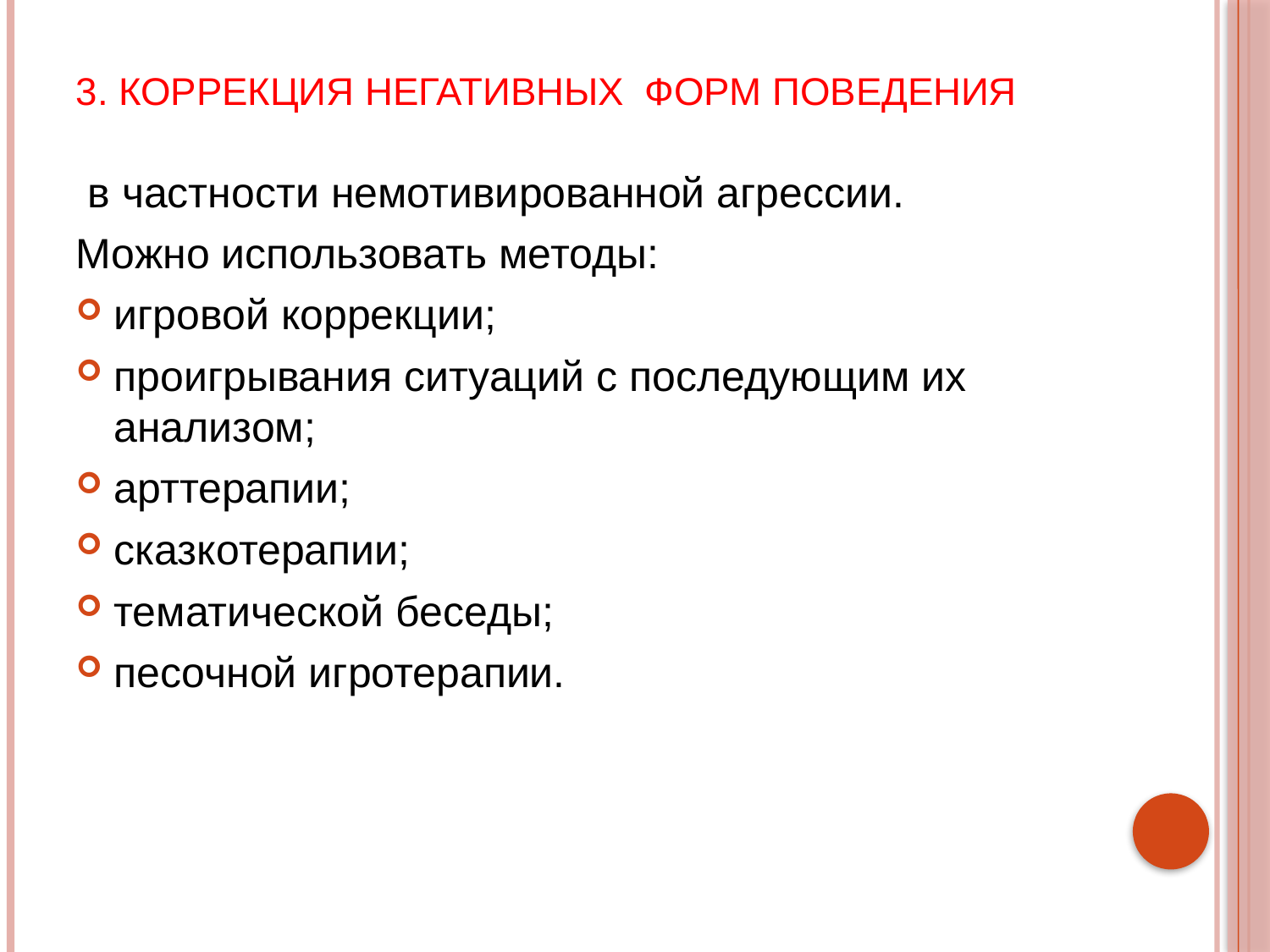

# 3. Коррекция негативных  форм поведения
 в частности немотивированной агрессии.
Можно использовать методы:
игровой коррекции;
проигрывания ситуаций с последующим их анализом;
арттерапии;
сказкотерапии;
тематической беседы;
песочной игротерапии.